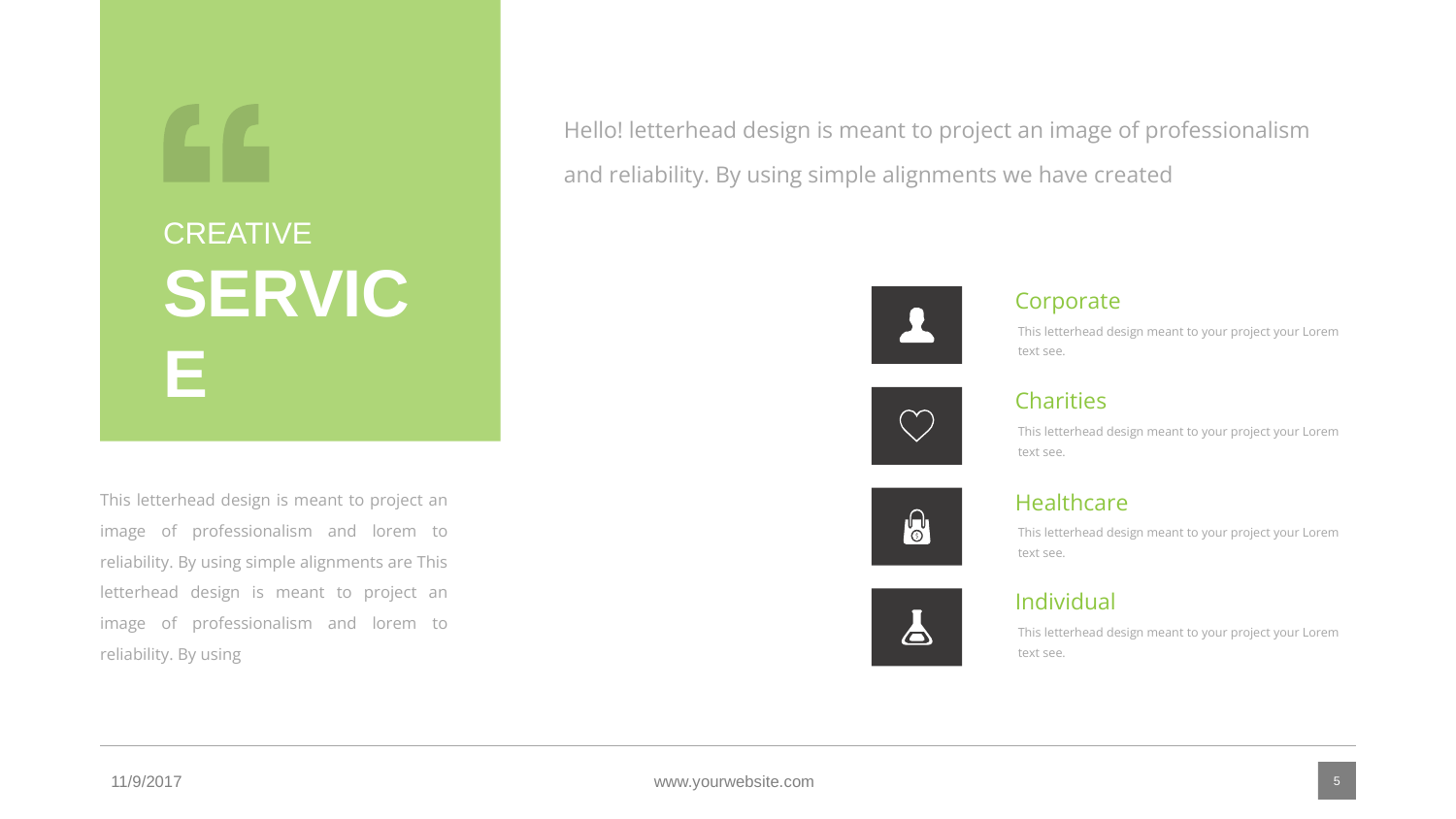

CREATIVE
SERVICE
Hello! letterhead design is meant to project an image of professionalism and reliability. By using simple alignments we have created
Corporate
This letterhead design meant to your project your Lorem text see.

Charities
This letterhead design meant to your project your Lorem text see.

This letterhead design is meant to project an image of professionalism and lorem to reliability. By using simple alignments are This letterhead design is meant to project an image of professionalism and lorem to reliability. By using
Healthcare
This letterhead design meant to your project your Lorem text see.

Individual
This letterhead design meant to your project your Lorem text see.

5
11/9/2017
www.yourwebsite.com